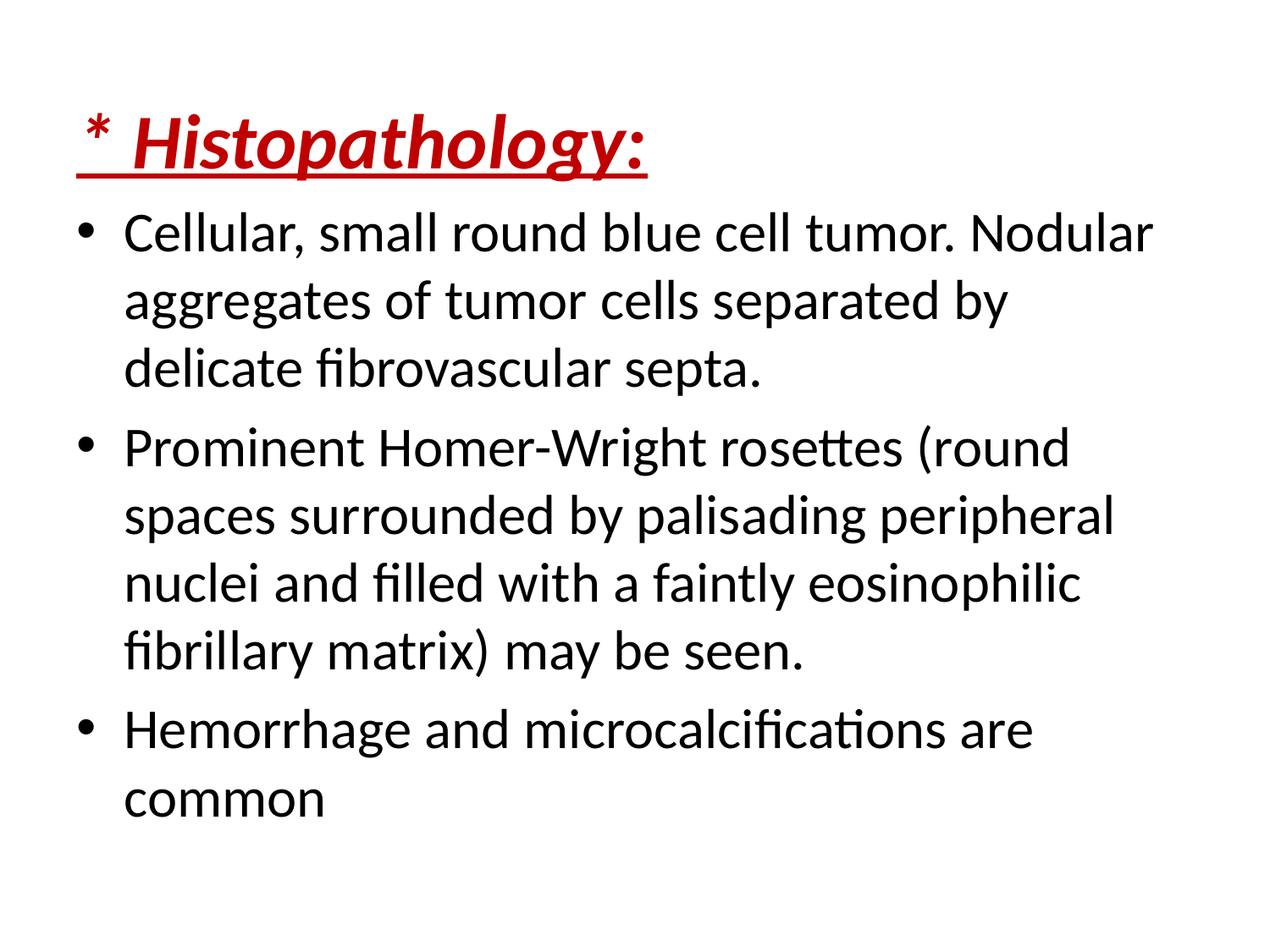

* Histopathology:
Cellular, small round blue cell tumor. Nodular aggregates of tumor cells separated by delicate fibrovascular septa.
Prominent Homer-Wright rosettes (round spaces surrounded by palisading peripheral nuclei and filled with a faintly eosinophilic fibrillary matrix) may be seen.
Hemorrhage and microcalcifications are common